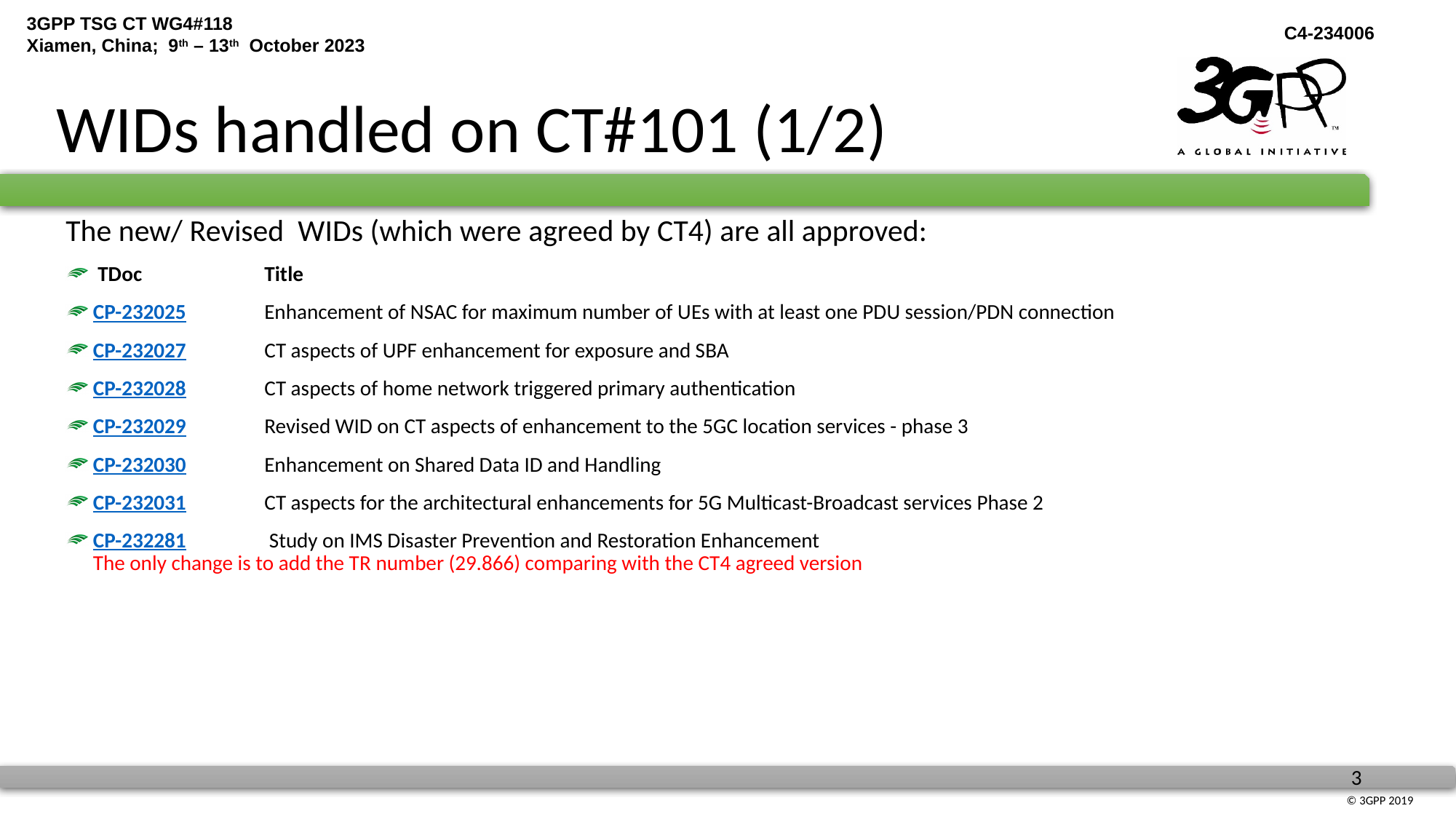

# WIDs handled on CT#101 (1/2)
The new/ Revised  WIDs (which were agreed by CT4) are all approved:
 TDoc	Title
CP-232025	Enhancement of NSAC for maximum number of UEs with at least one PDU session/PDN connection
CP-232027	CT aspects of UPF enhancement for exposure and SBA
CP-232028	CT aspects of home network triggered primary authentication
CP-232029	Revised WID on CT aspects of enhancement to the 5GC location services - phase 3
CP-232030	Enhancement on Shared Data ID and Handling
CP-232031	CT aspects for the architectural enhancements for 5G Multicast-Broadcast services Phase 2
CP-232281	 Study on IMS Disaster Prevention and Restoration Enhancement
The only change is to add the TR number (29.866) comparing with the CT4 agreed version